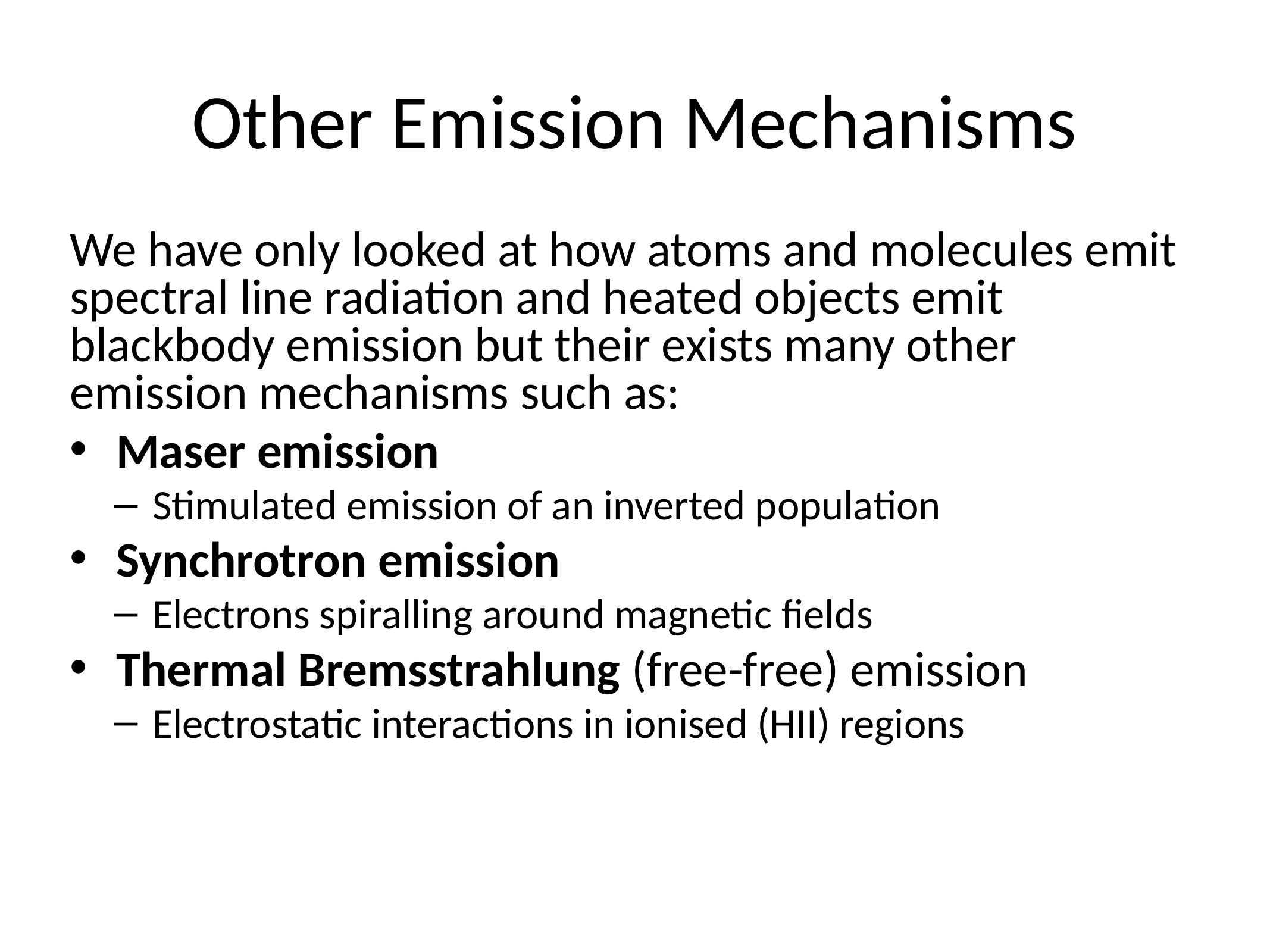

# Other Emission Mechanisms
We have only looked at how atoms and molecules emit spectral line radiation and heated objects emit blackbody emission but their exists many other emission mechanisms such as:
Maser emission
Stimulated emission of an inverted population
Synchrotron emission
Electrons spiralling around magnetic fields
Thermal Bremsstrahlung (free-free) emission
Electrostatic interactions in ionised (HII) regions